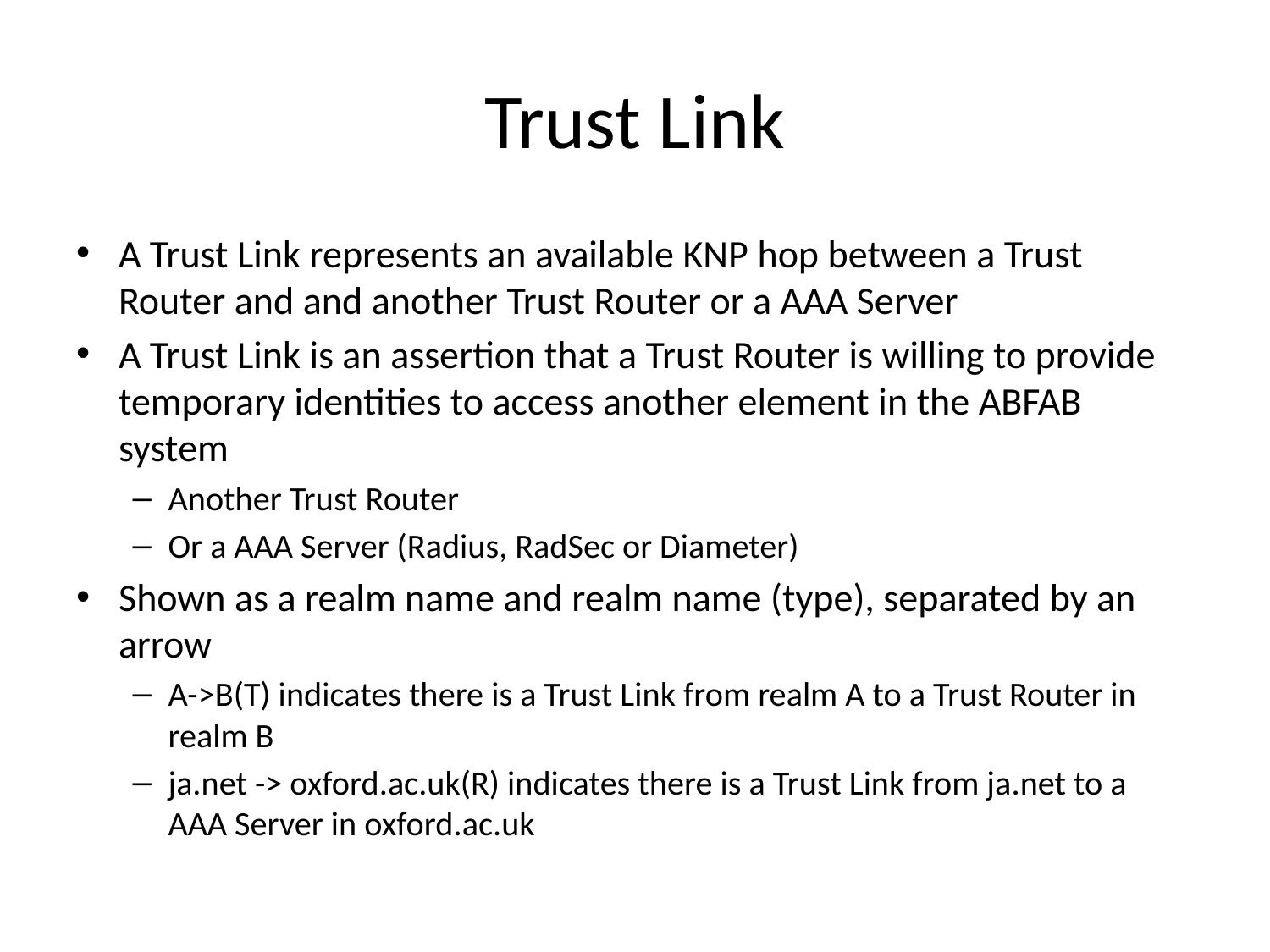

# Trust Link
A Trust Link represents an available KNP hop between a Trust Router and and another Trust Router or a AAA Server
A Trust Link is an assertion that a Trust Router is willing to provide temporary identities to access another element in the ABFAB system
Another Trust Router
Or a AAA Server (Radius, RadSec or Diameter)
Shown as a realm name and realm name (type), separated by an arrow
A->B(T) indicates there is a Trust Link from realm A to a Trust Router in realm B
ja.net -> oxford.ac.uk(R) indicates there is a Trust Link from ja.net to a AAA Server in oxford.ac.uk